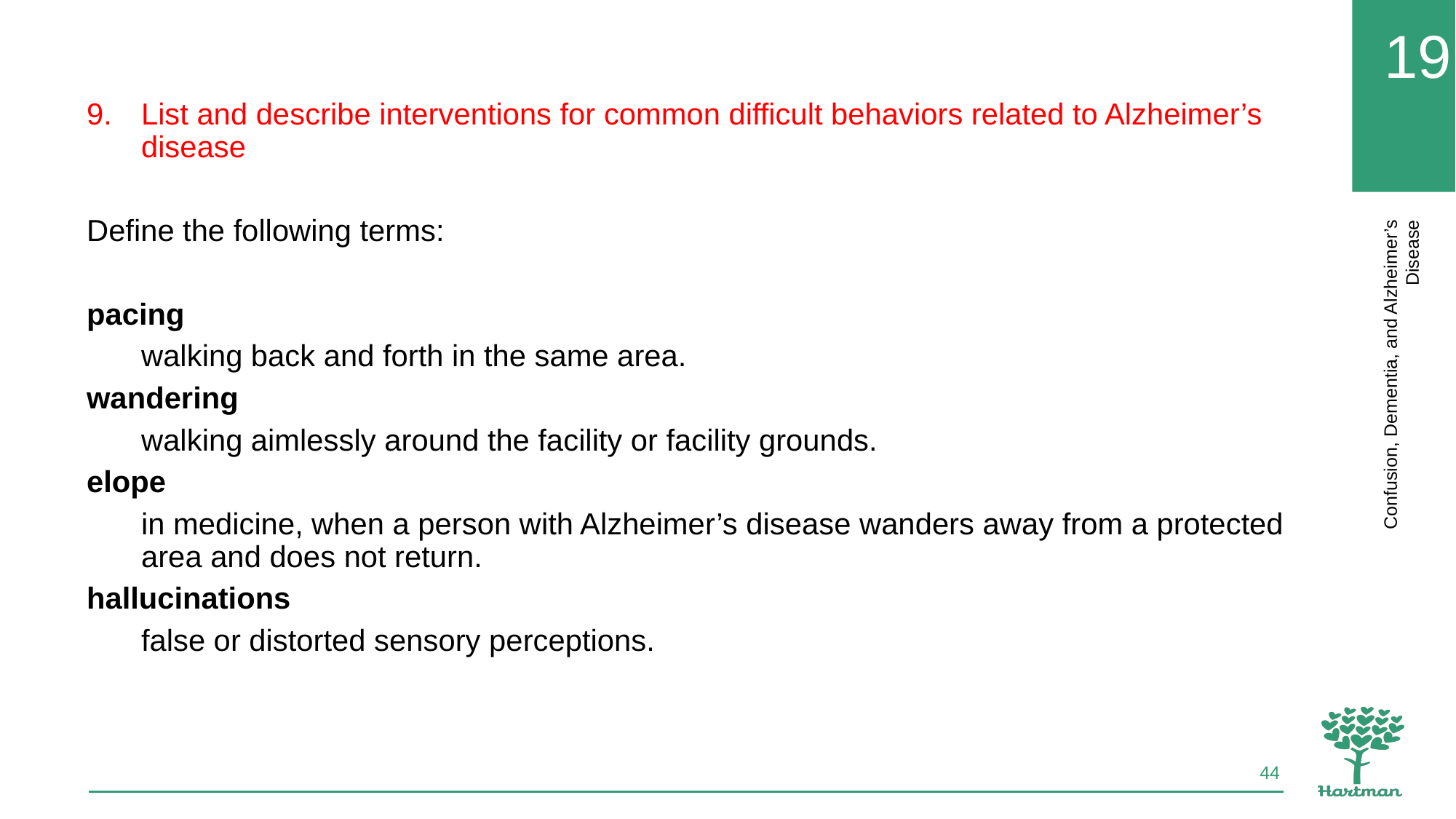

List and describe interventions for common difficult behaviors related to Alzheimer’s disease

Define the following terms:

pacing
walking back and forth in the same area.
wandering
walking aimlessly around the facility or facility grounds.
elope
in medicine, when a person with Alzheimer’s disease wanders away from a protected area and does not return.
hallucinations
false or distorted sensory perceptions.

44